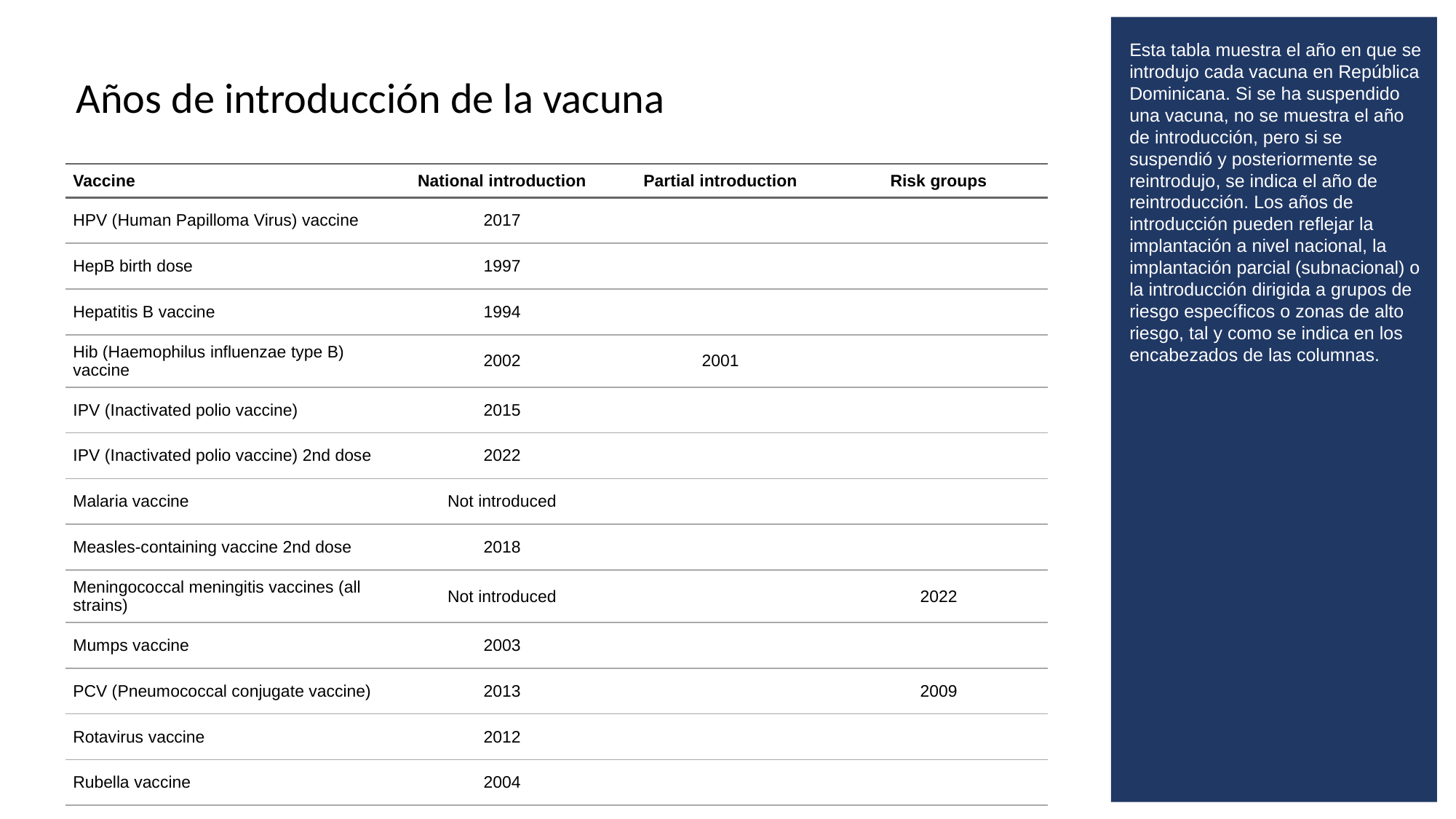

Esta tabla muestra el año en que se introdujo cada vacuna en República Dominicana. Si se ha suspendido una vacuna, no se muestra el año de introducción, pero si se suspendió y posteriormente se reintrodujo, se indica el año de reintroducción. Los años de introducción pueden reflejar la implantación a nivel nacional, la implantación parcial (subnacional) o la introducción dirigida a grupos de riesgo específicos o zonas de alto riesgo, tal y como se indica en los encabezados de las columnas.
# Años de introducción de la vacuna
| Vaccine | National introduction | Partial introduction | Risk groups |
| --- | --- | --- | --- |
| HPV (Human Papilloma Virus) vaccine | 2017 |  |  |
| HepB birth dose | 1997 |  |  |
| Hepatitis B vaccine | 1994 |  |  |
| Hib (Haemophilus influenzae type B) vaccine | 2002 | 2001 |  |
| IPV (Inactivated polio vaccine) | 2015 |  |  |
| IPV (Inactivated polio vaccine) 2nd dose | 2022 |  |  |
| Malaria vaccine | Not introduced |  |  |
| Measles-containing vaccine 2nd dose | 2018 |  |  |
| Meningococcal meningitis vaccines (all strains) | Not introduced |  | 2022 |
| Mumps vaccine | 2003 |  |  |
| PCV (Pneumococcal conjugate vaccine) | 2013 |  | 2009 |
| Rotavirus vaccine | 2012 |  |  |
| Rubella vaccine | 2004 |  |  |
| YF (Yellow fever) vaccine | Not introduced |  |  |